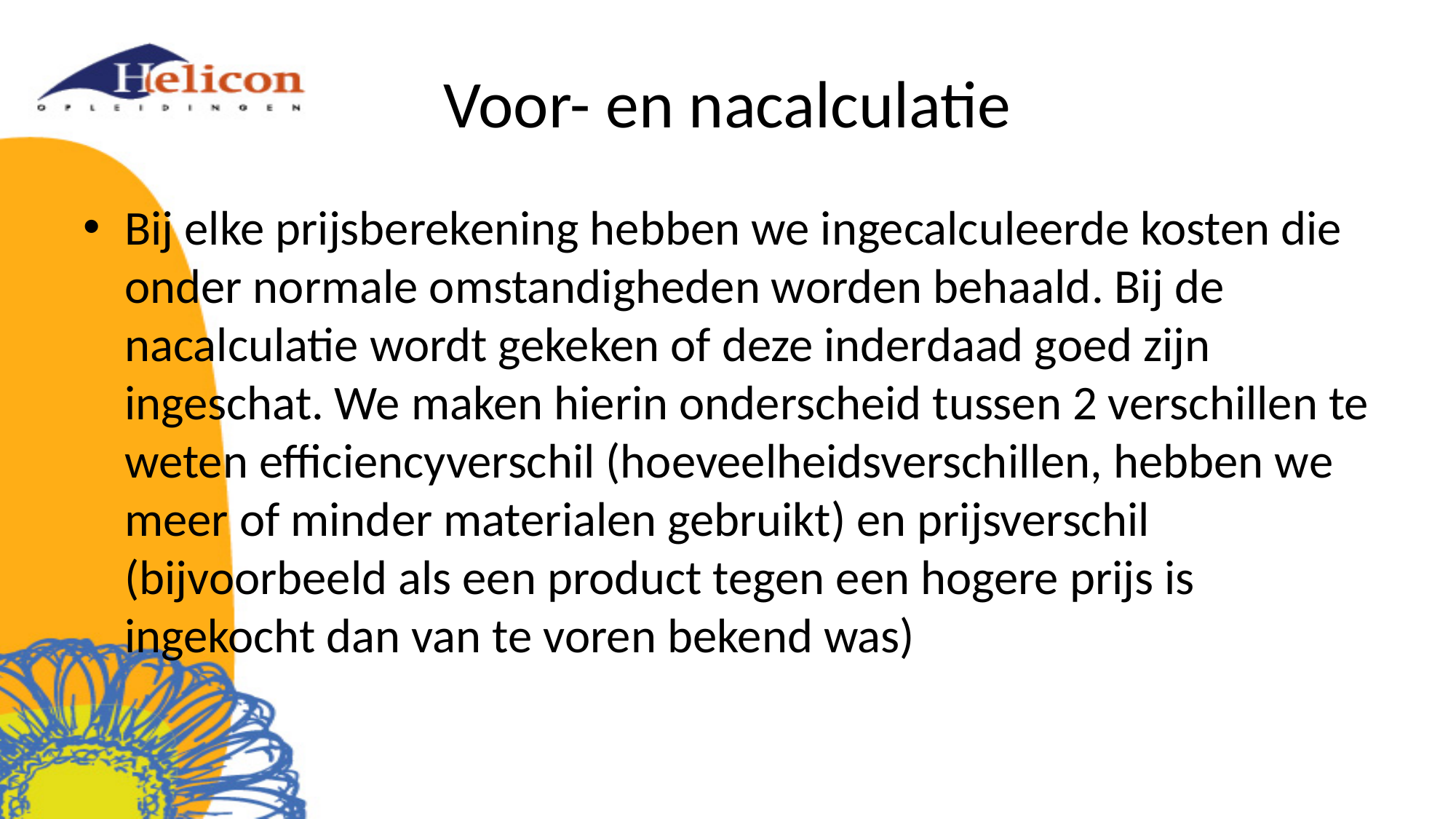

# Voor- en nacalculatie
Bij elke prijsberekening hebben we ingecalculeerde kosten die onder normale omstandigheden worden behaald. Bij de nacalculatie wordt gekeken of deze inderdaad goed zijn ingeschat. We maken hierin onderscheid tussen 2 verschillen te weten efficiencyverschil (hoeveelheidsverschillen, hebben we meer of minder materialen gebruikt) en prijsverschil (bijvoorbeeld als een product tegen een hogere prijs is ingekocht dan van te voren bekend was)